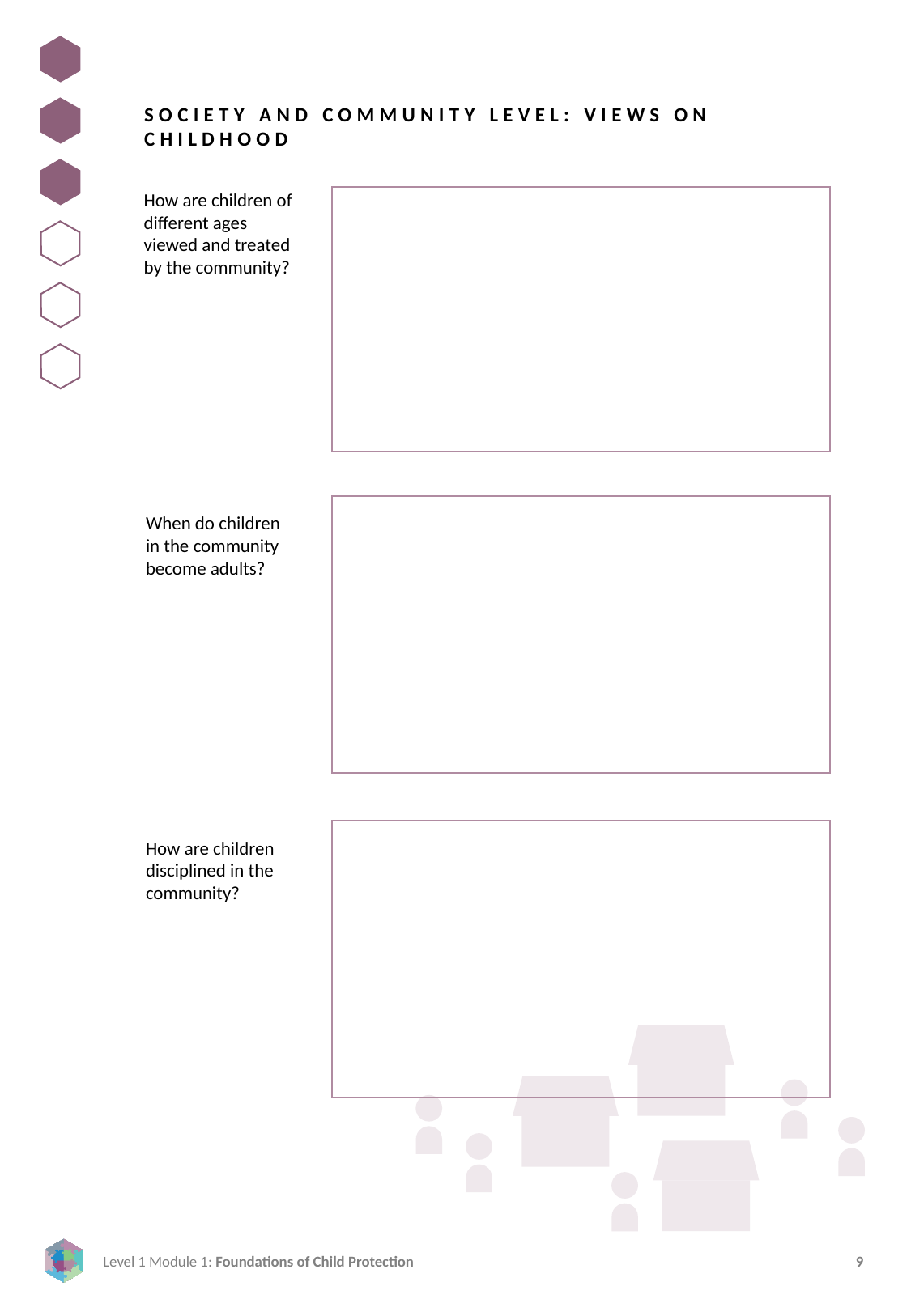

SOCIETY AND COMMUNITY LEVEL: VIEWS ON CHILDHOOD

How are children of different ages viewed and treated by the community?

When do children in the community become adults?

How are children disciplined in the community?